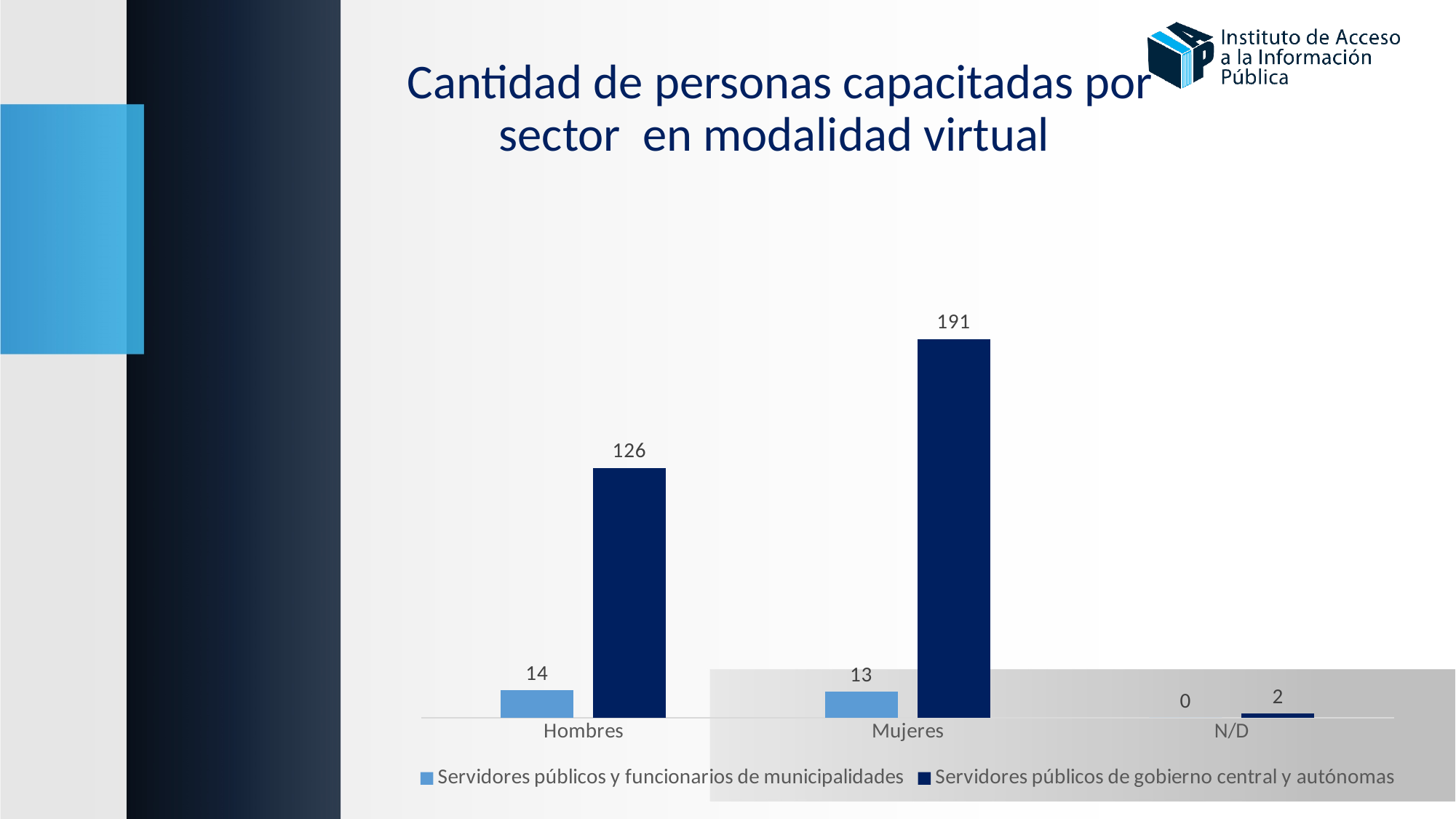

# Cantidad de personas capacitadas por sector  en modalidad virtual

### Chart

| Category | Servidores públicos y funcionarios de municipalidades | Servidores públicos de gobierno central y autónomas |
|---|---|---|
| Hombres | 14.0 | 126.0 |
| Mujeres | 13.0 | 191.0 |
| N/D | 0.0 | 2.0 |